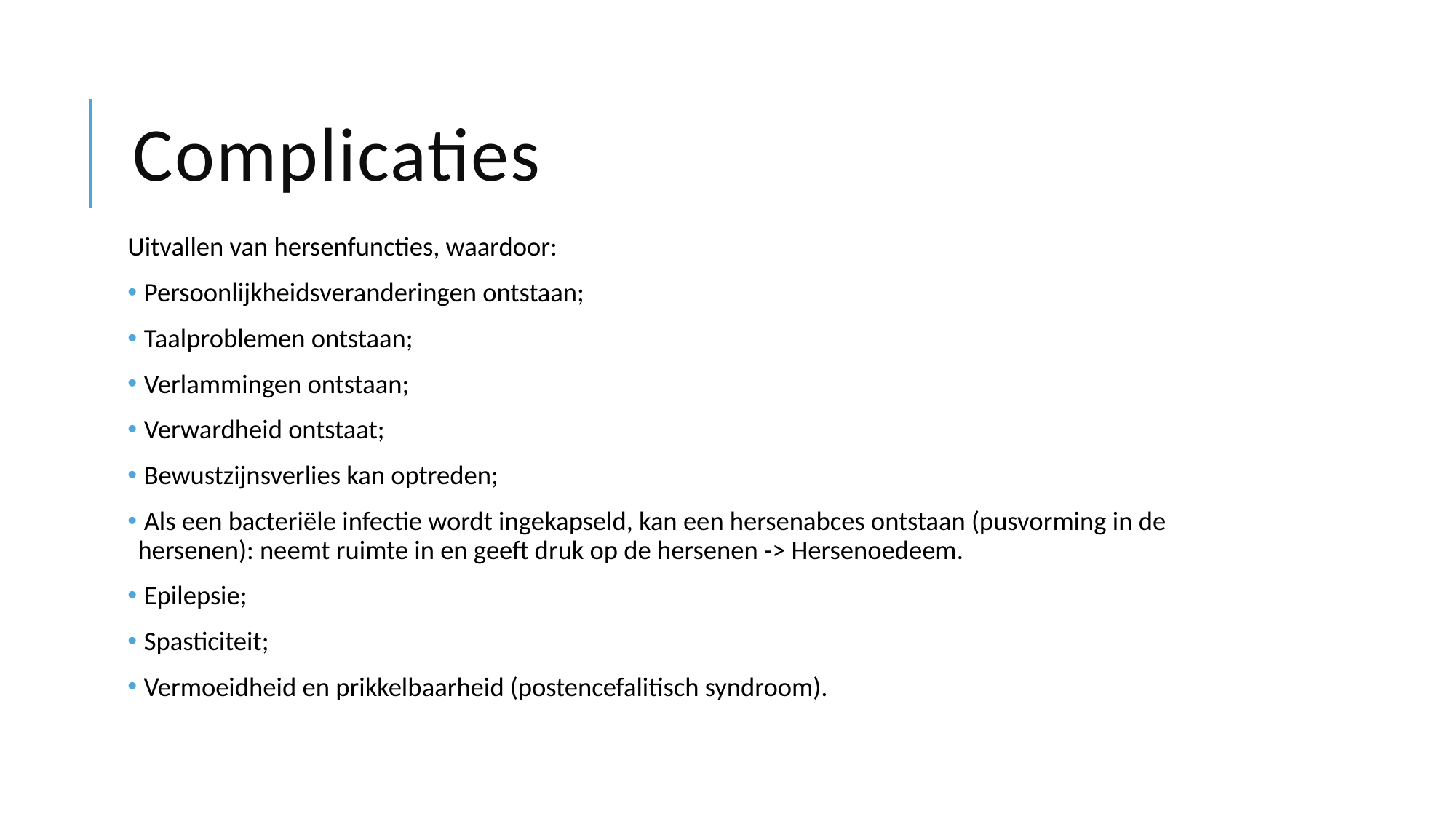

# Complicaties
Uitvallen van hersenfuncties, waardoor:
 Persoonlijkheidsveranderingen ontstaan;
 Taalproblemen ontstaan;
 Verlammingen ontstaan;
 Verwardheid ontstaat;
 Bewustzijnsverlies kan optreden;
 Als een bacteriële infectie wordt ingekapseld, kan een hersenabces ontstaan (pusvorming in de hersenen): neemt ruimte in en geeft druk op de hersenen -> Hersenoedeem.
 Epilepsie;
 Spasticiteit;
 Vermoeidheid en prikkelbaarheid (postencefalitisch syndroom).